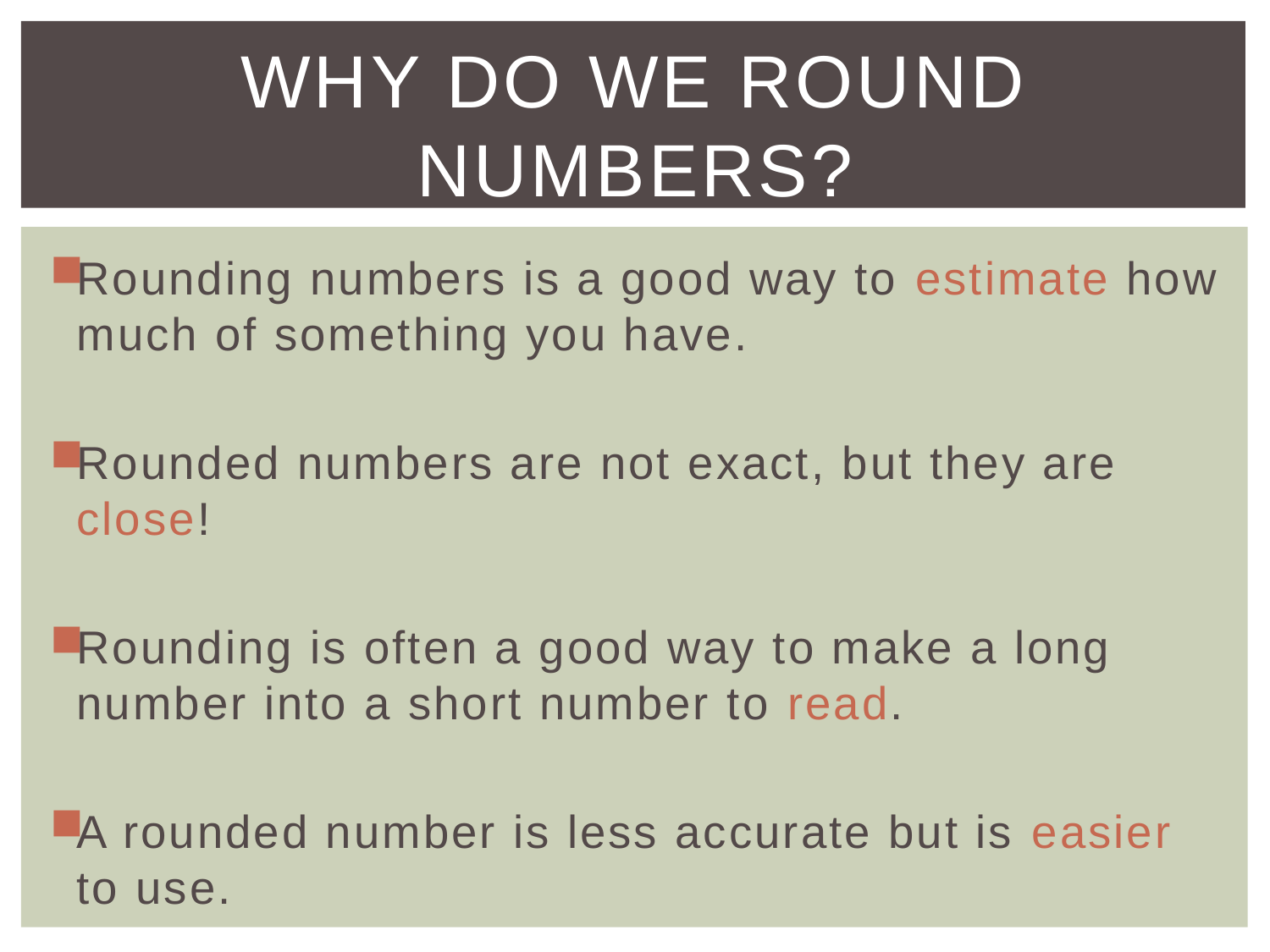

# Why do we round numbers?
Rounding numbers is a good way to estimate how much of something you have.

Rounded numbers are not exact, but they are close!

Rounding is often a good way to make a long number into a short number to read.

A rounded number is less accurate but is easier to use.